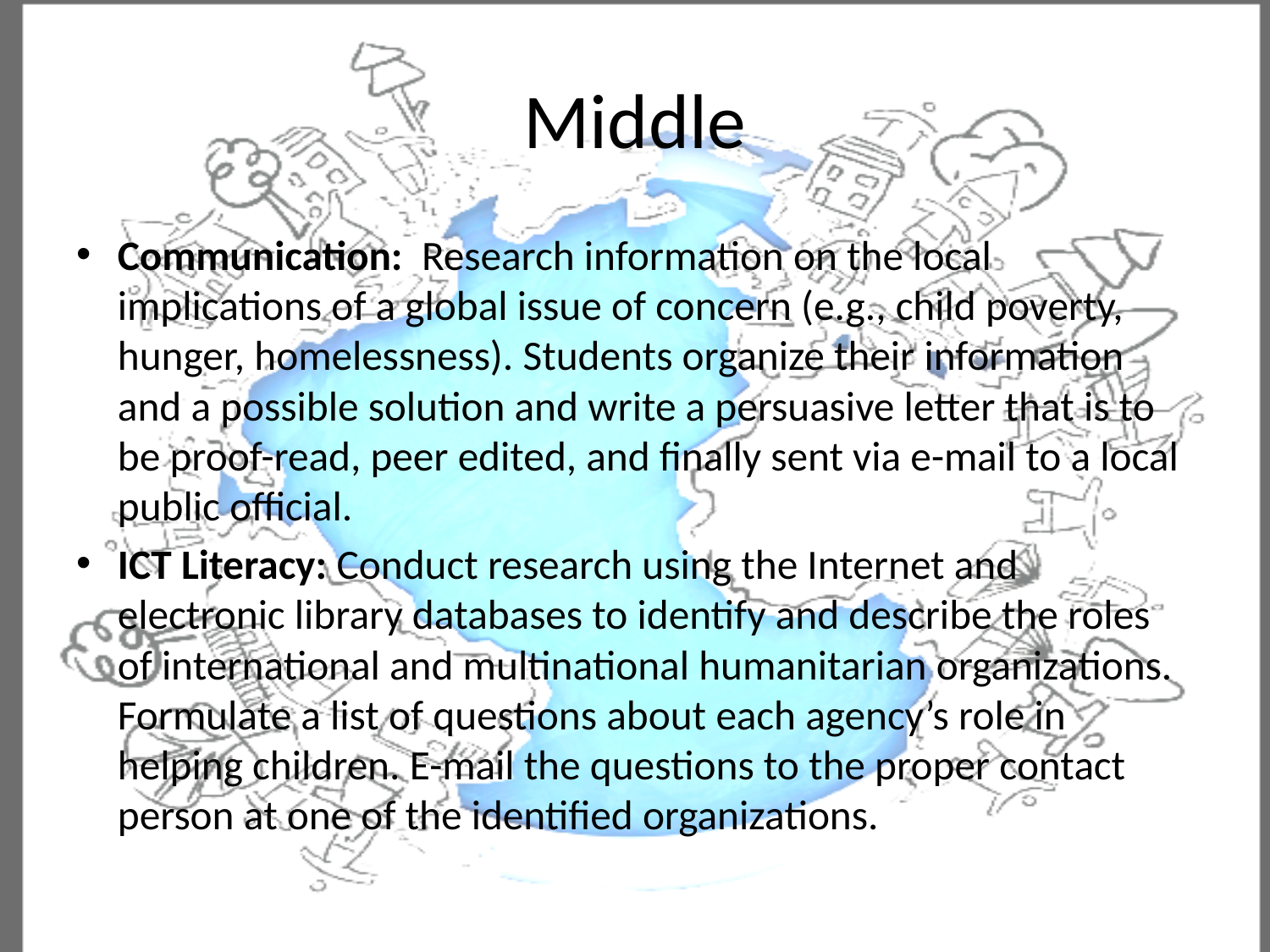

# Middle
Communication:  Research information on the local implications of a global issue of concern (e.g., child poverty, hunger, homelessness). Students organize their information and a possible solution and write a persuasive letter that is to be proof-read, peer edited, and finally sent via e-mail to a local public official.
ICT Literacy: Conduct research using the Internet and electronic library databases to identify and describe the roles of international and multinational humanitarian organizations. Formulate a list of questions about each agency’s role in helping children. E-mail the questions to the proper contact person at one of the identified organizations.